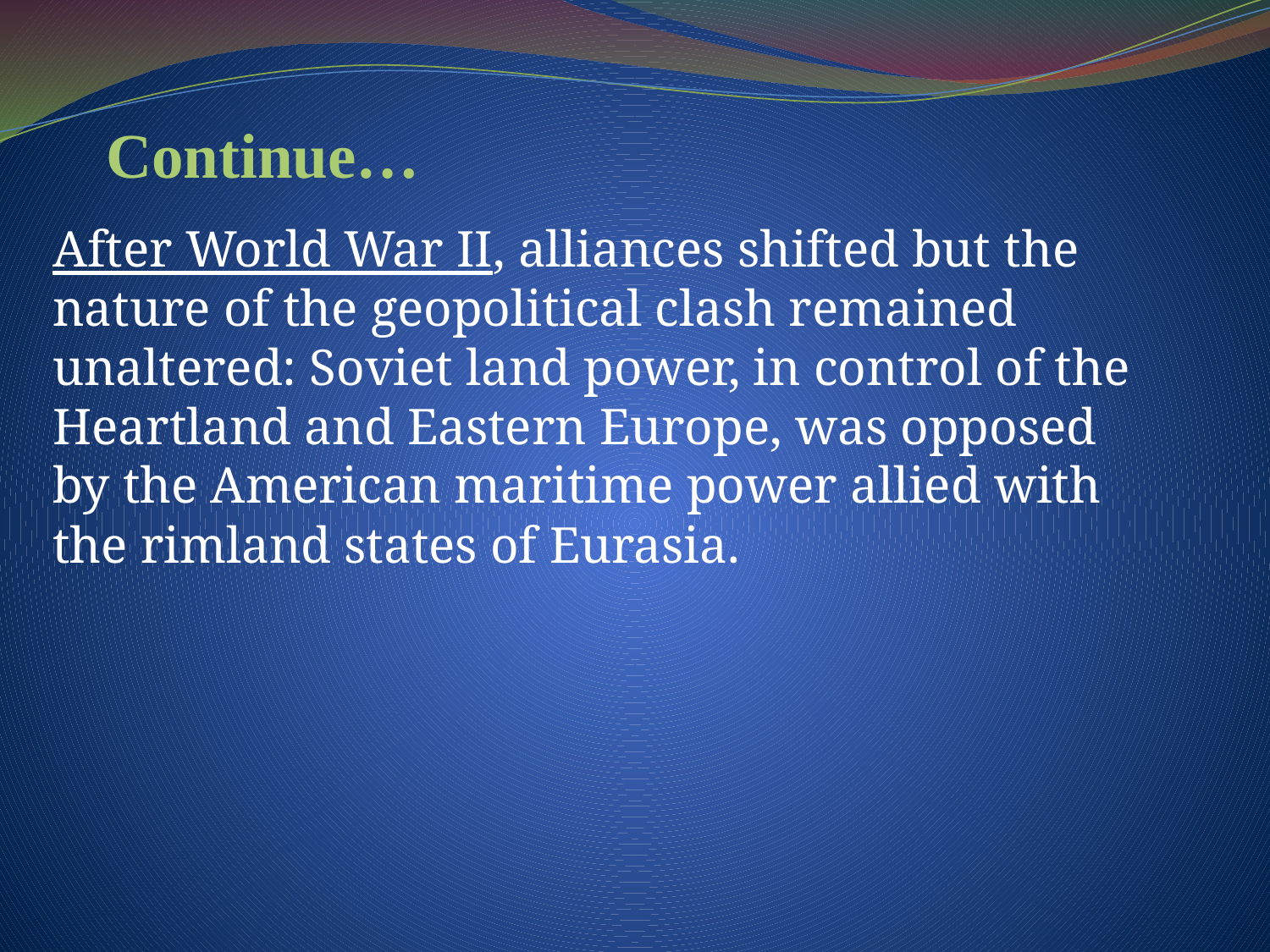

# Continue…
After World War II, alliances shifted but the nature of the geopolitical clash remained unaltered: Soviet land power, in control of the Heartland and Eastern Europe, was opposed by the American maritime power allied with the rimland states of Eurasia.